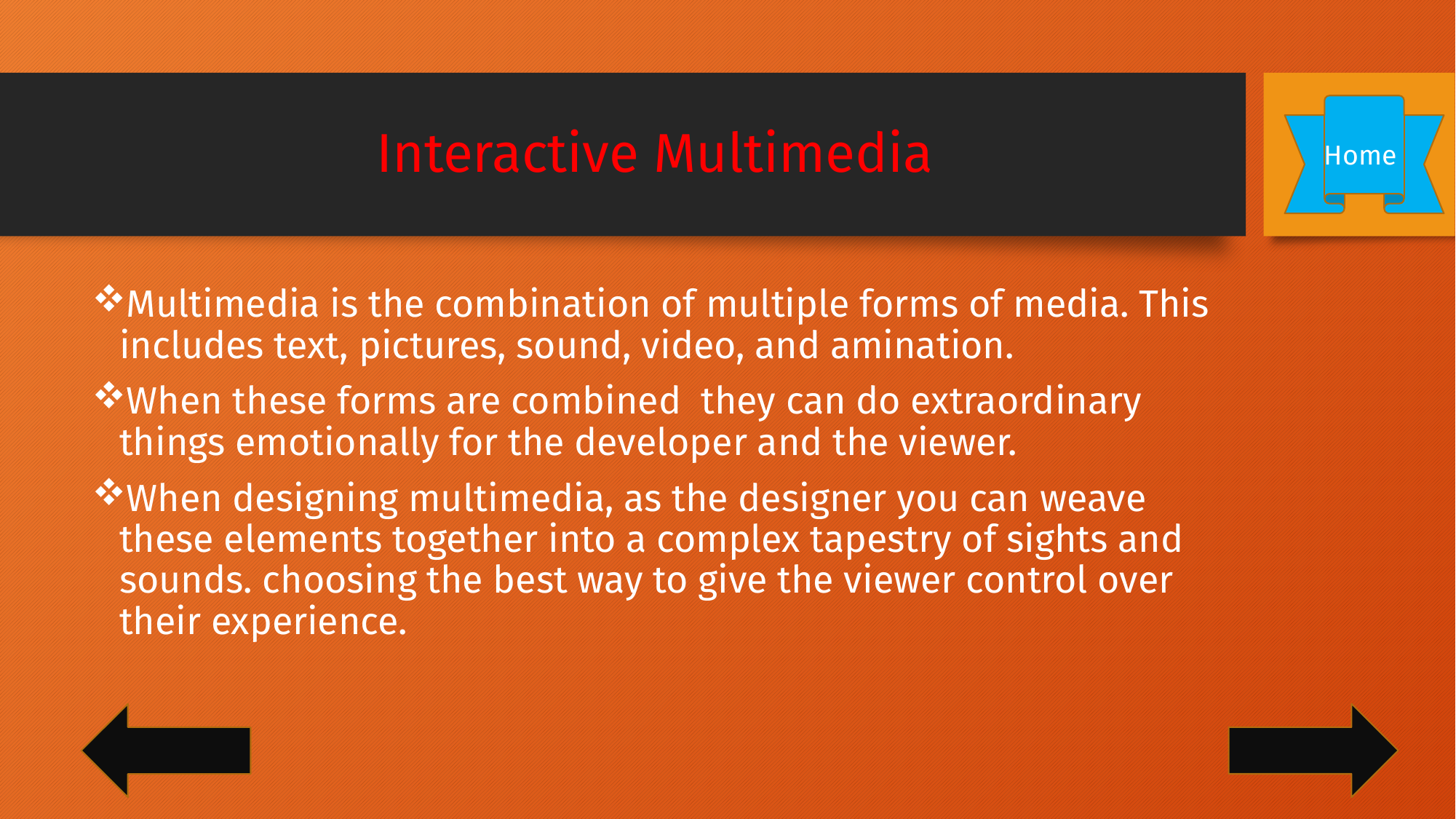

# Interactive Multimedia

Home
Multimedia is the combination of multiple forms of media. This includes text, pictures, sound, video, and amination.
When these forms are combined  they can do extraordinary things emotionally for the developer and the viewer.
When designing multimedia, as the designer you can weave these elements together into a complex tapestry of sights and sounds. choosing the best way to give the viewer control over their experience.